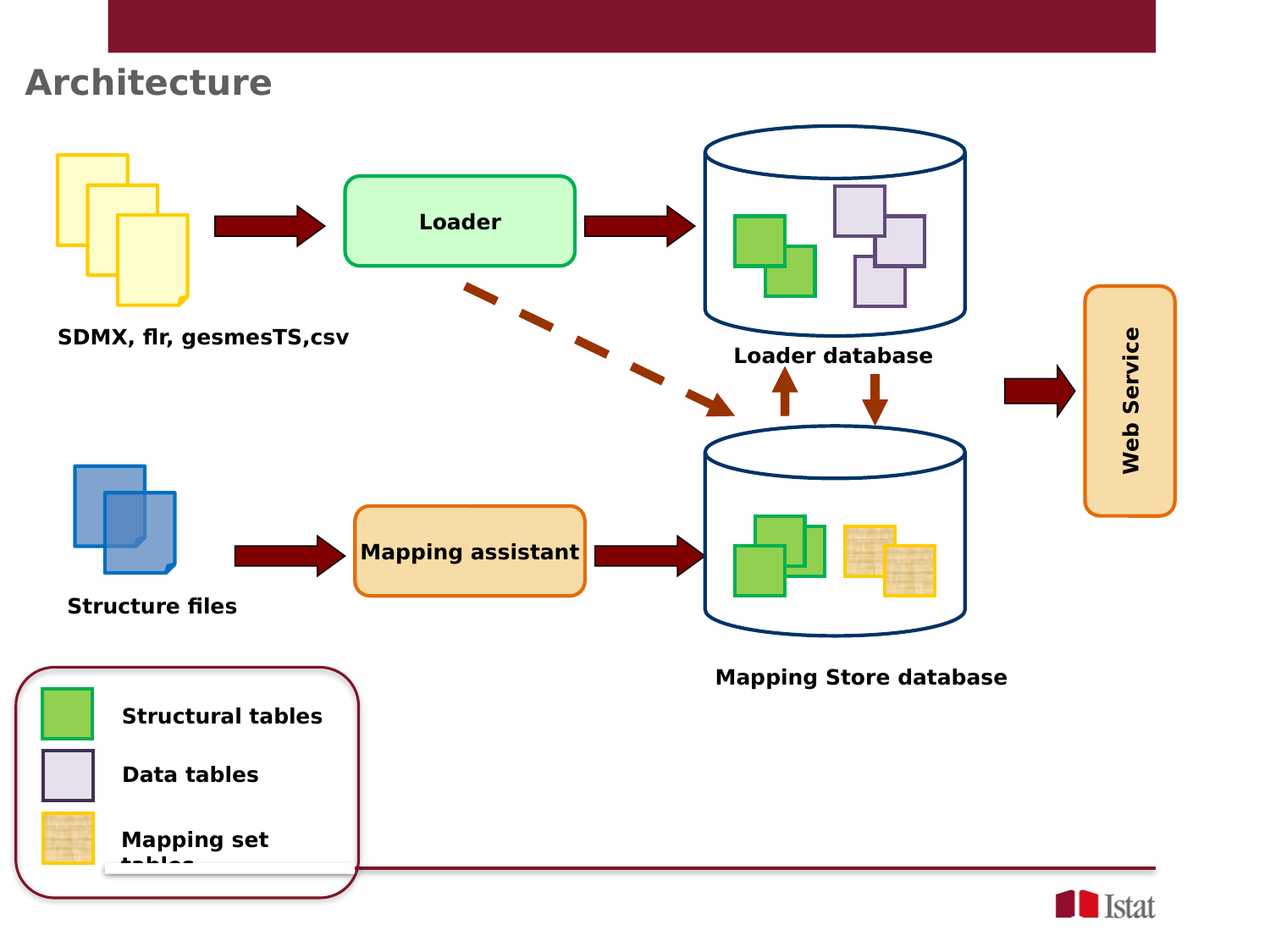

Architecture

SDMX, flr, gesmesTS,csv
Loader

Loader database
Web Service

Structure files
Mapping assistant

Mapping Store database

Structural tables

Data tables

Mapping set tables